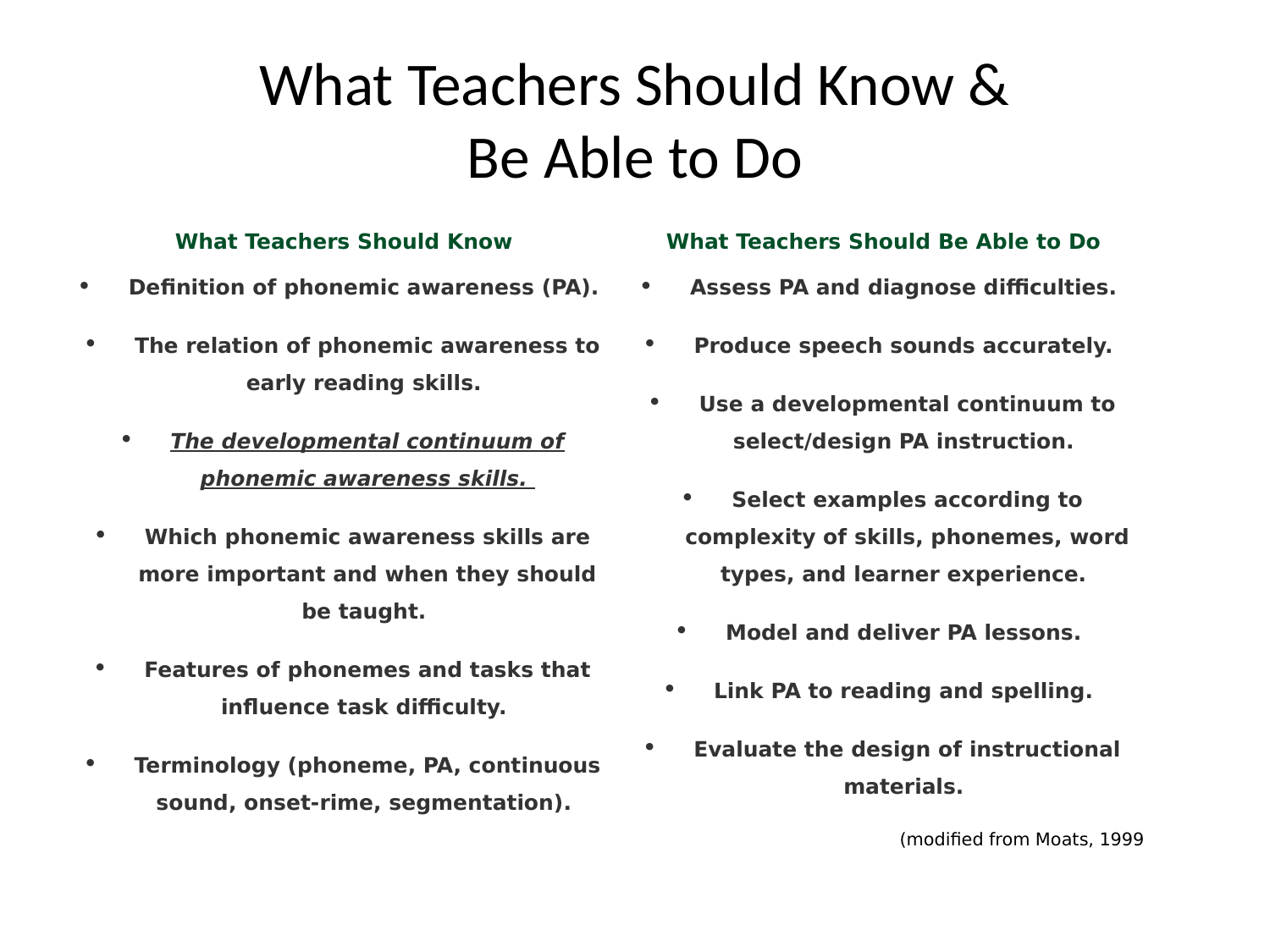

# What Teachers Should Know & Be Able to Do
| What Teachers Should Know | What Teachers Should Be Able to Do |
| --- | --- |
| Definition of phonemic awareness (PA). The relation of phonemic awareness to early reading skills. The developmental continuum of phonemic awareness skills. Which phonemic awareness skills are more important and when they should be taught. Features of phonemes and tasks that influence task difficulty. Terminology (phoneme, PA, continuous sound, onset-rime, segmentation). | Assess PA and diagnose difficulties. Produce speech sounds accurately. Use a developmental continuum to select/design PA instruction. Select examples according to complexity of skills, phonemes, word types, and learner experience. Model and deliver PA lessons. Link PA to reading and spelling. Evaluate the design of instructional materials. |
| (modified from Moats, 1999 |  |